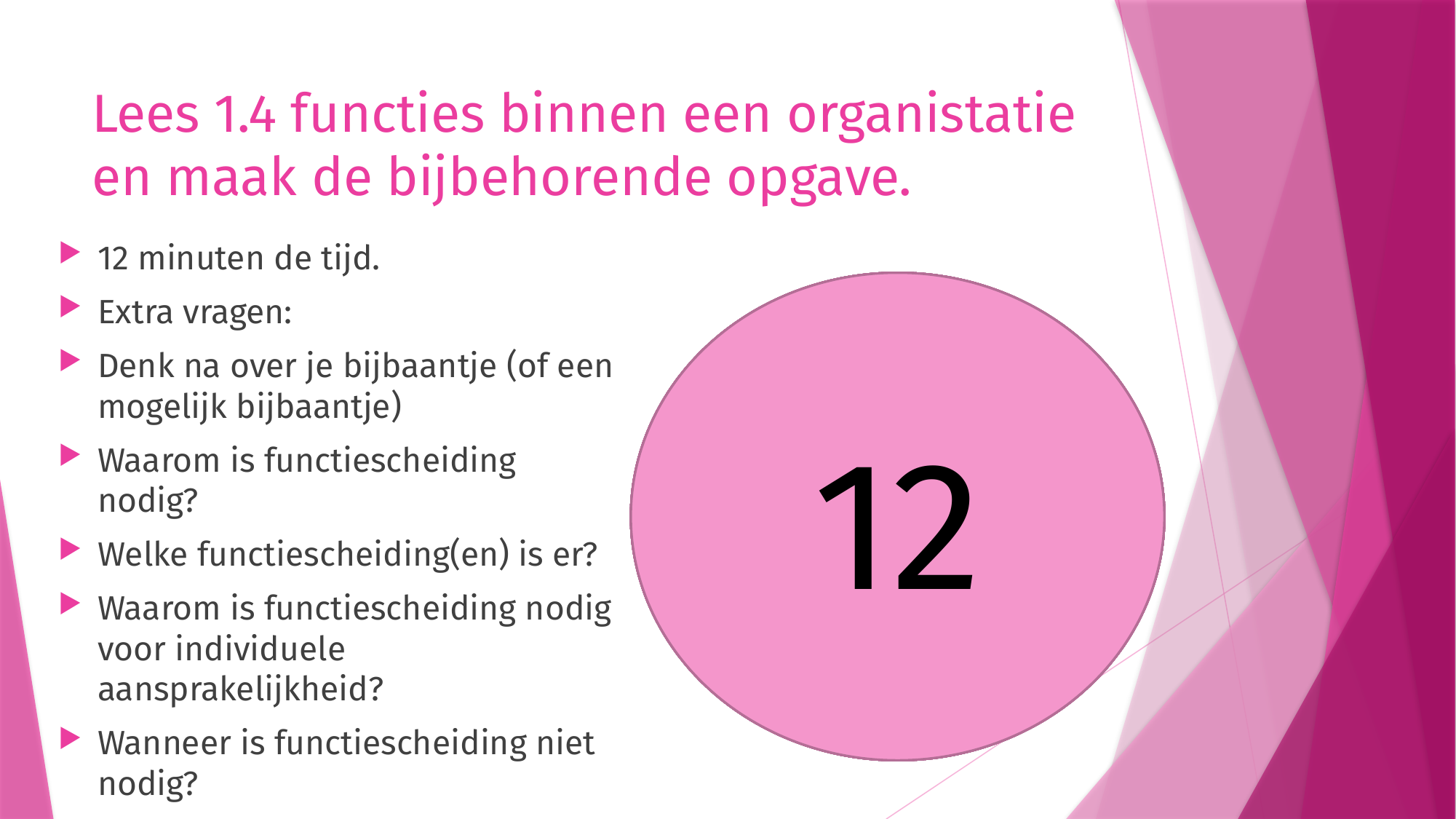

# Lees 1.4 functies binnen een organistatie en maak de bijbehorende opgave.
12 minuten de tijd.
Extra vragen:
Denk na over je bijbaantje (of een mogelijk bijbaantje)
Waarom is functiescheiding nodig?
Welke functiescheiding(en) is er?
Waarom is functiescheiding nodig voor individuele aansprakelijkheid?
Wanneer is functiescheiding niet nodig?

12
11
10
8
9
5
6
7
4
3
1
2